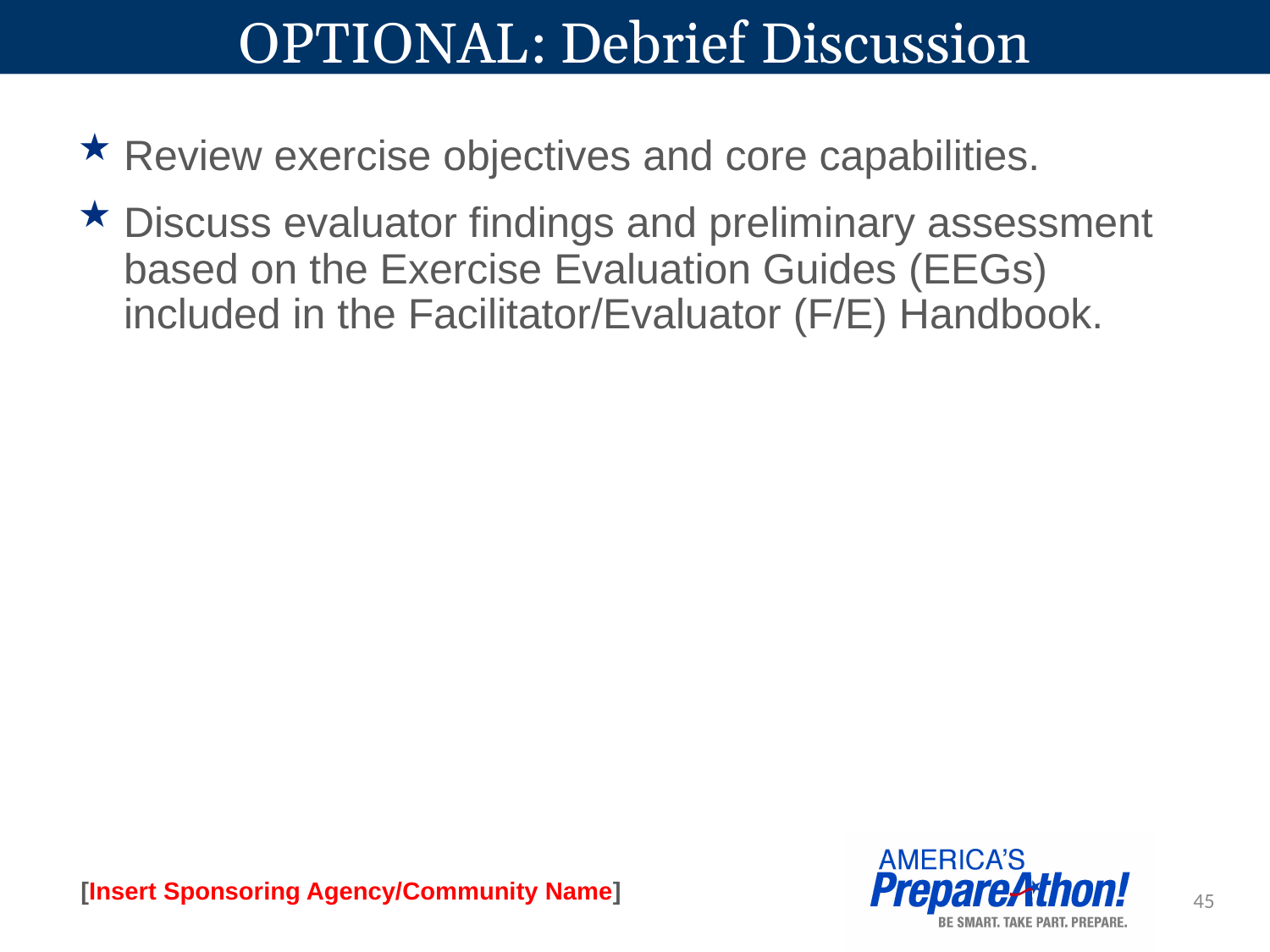

# OPTIONAL: Debrief Discussion
Review exercise objectives and core capabilities.
Discuss evaluator findings and preliminary assessment based on the Exercise Evaluation Guides (EEGs) included in the Facilitator/Evaluator (F/E) Handbook.

45